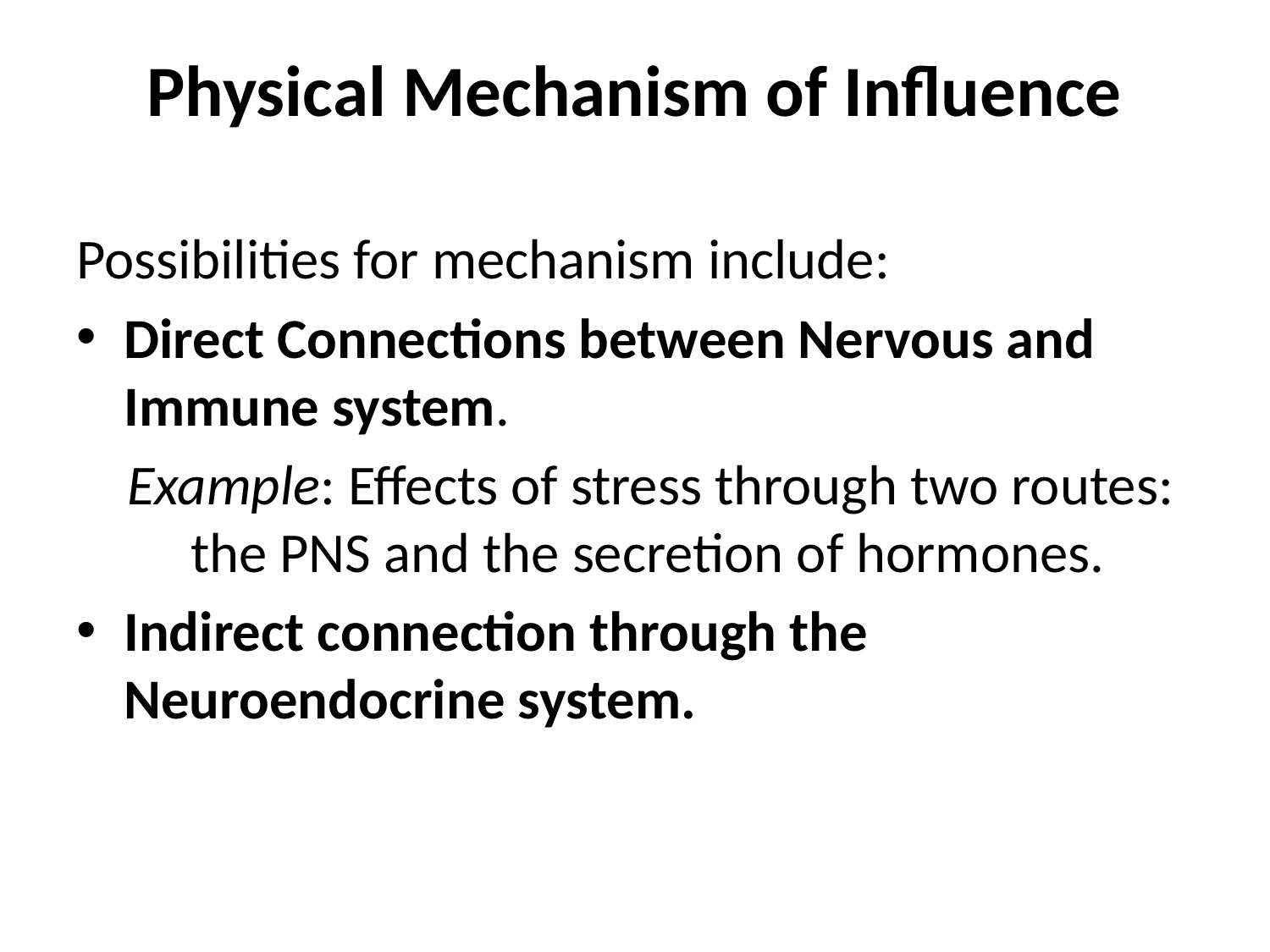

# Physical Mechanism of Influence

Possibilities for mechanism include:
Direct Connections between Nervous and Immune system.
    Example: Effects of stress through two routes:           the PNS and the secretion of hormones.
Indirect connection through the Neuroendocrine system.